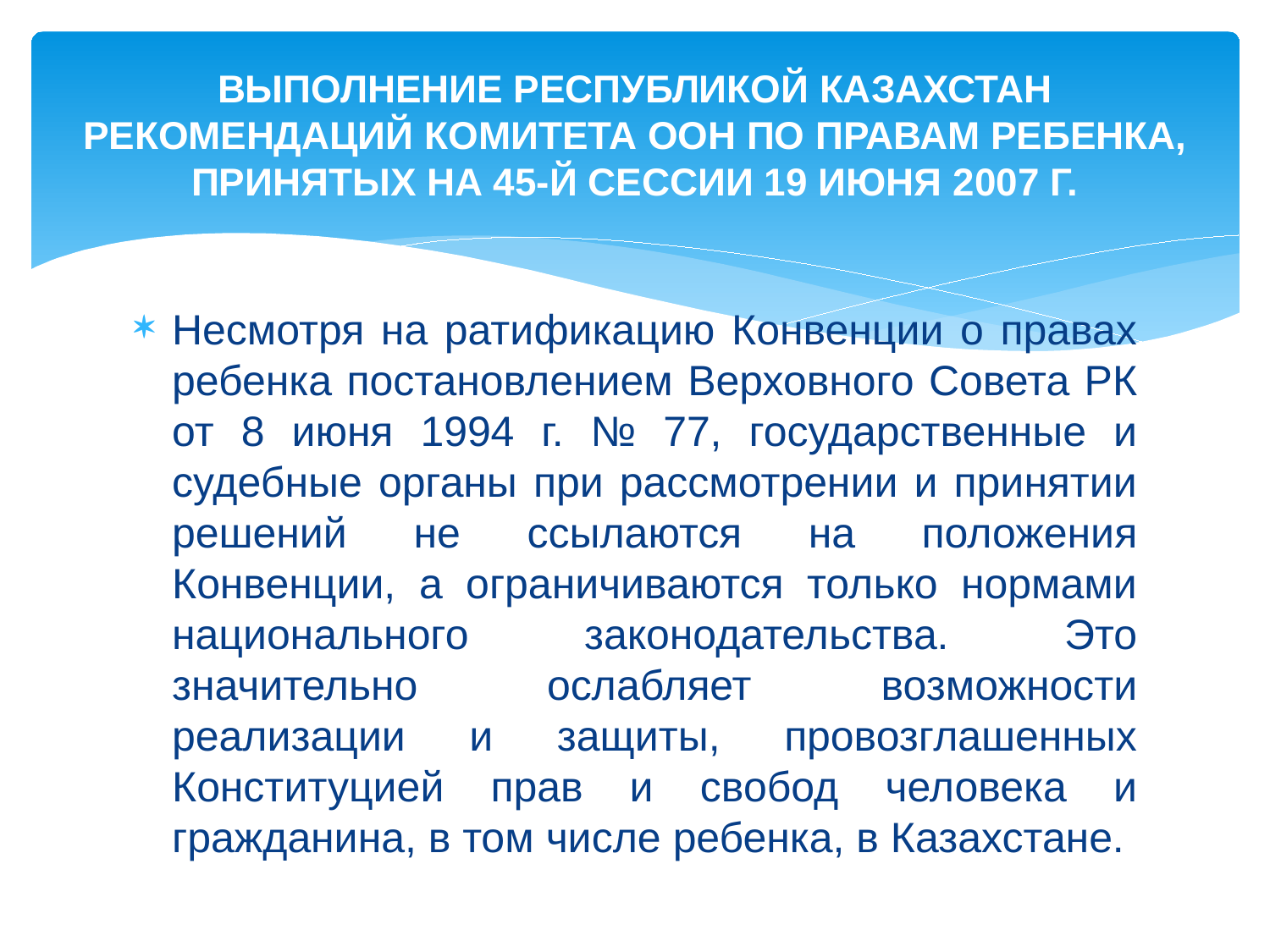

# ВЫПОЛНЕНИЕ РЕСПУБЛИКОЙ КАЗАХСТАН РЕКОМЕНДАЦИЙ КОМИТЕТА ООН ПО ПРАВАМ РЕБЕНКА, ПРИНЯТЫХ НА 45-Й СЕССИИ 19 ИЮНЯ 2007 Г.
Несмотря на ратификацию Конвенции о правах ребенка постановлением Верховного Совета РК от 8 июня 1994 г. № 77, государственные и судебные органы при рассмотрении и принятии решений не ссылаются на положения Конвенции, а ограничиваются только нормами национального законодательства. Это значительно ослабляет возможности реализации и защиты, провозглашенных Конституцией прав и свобод человека и гражданина, в том числе ребенка, в Казахстане.